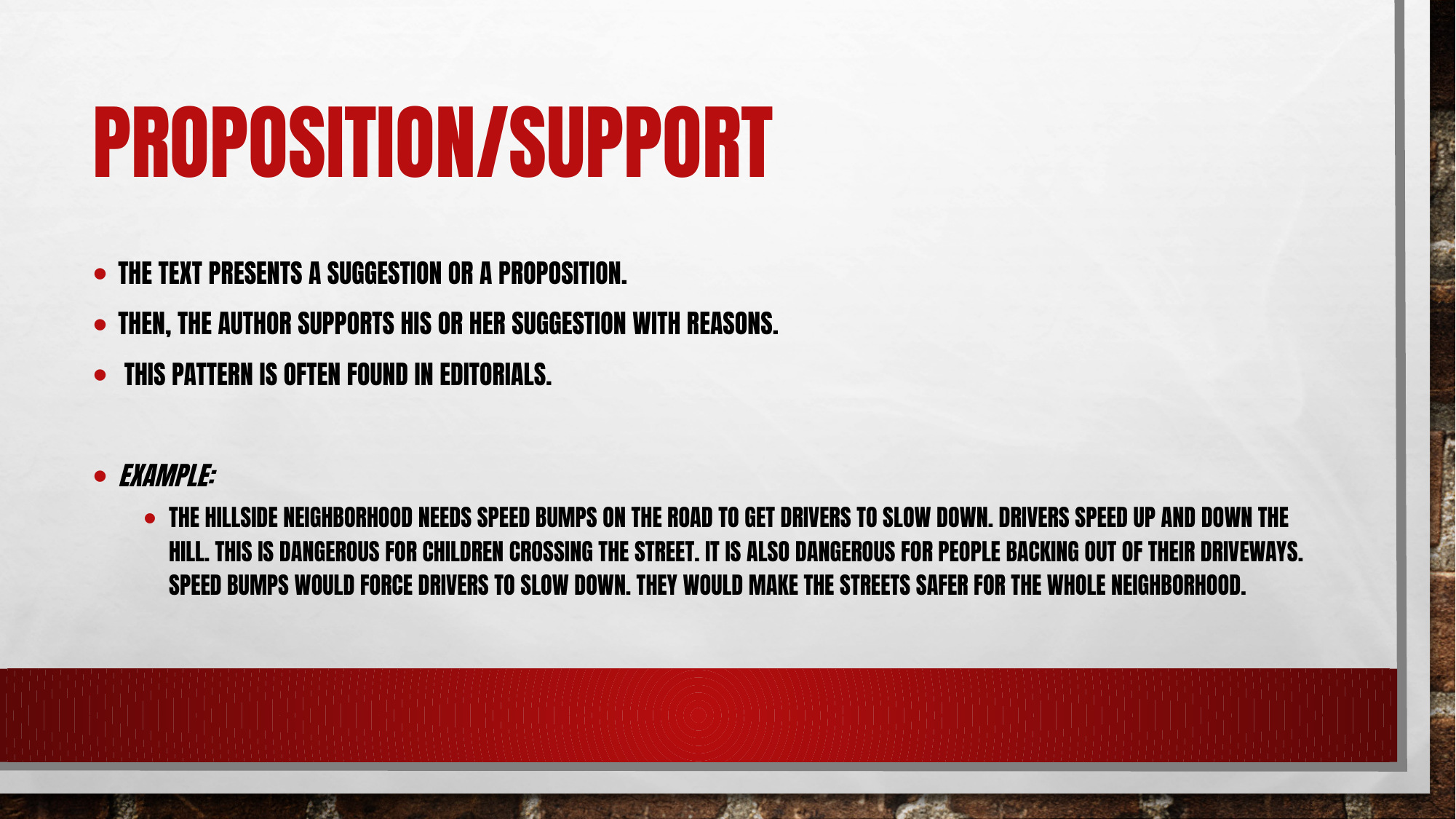

# Proposition/Support
The text presents a suggestion or a proposition.
Then, the author supports his or her suggestion with reasons.
 This pattern is often found in editorials.

example:
The Hillside neighborhood needs speed bumps on the road to get drivers to slow down. Drivers speed up and down the hill. This is dangerous for children crossing the street. It is also dangerous for people backing out of their driveways. Speed bumps would force drivers to slow down. They would make the streets safer for the whole neighborhood.